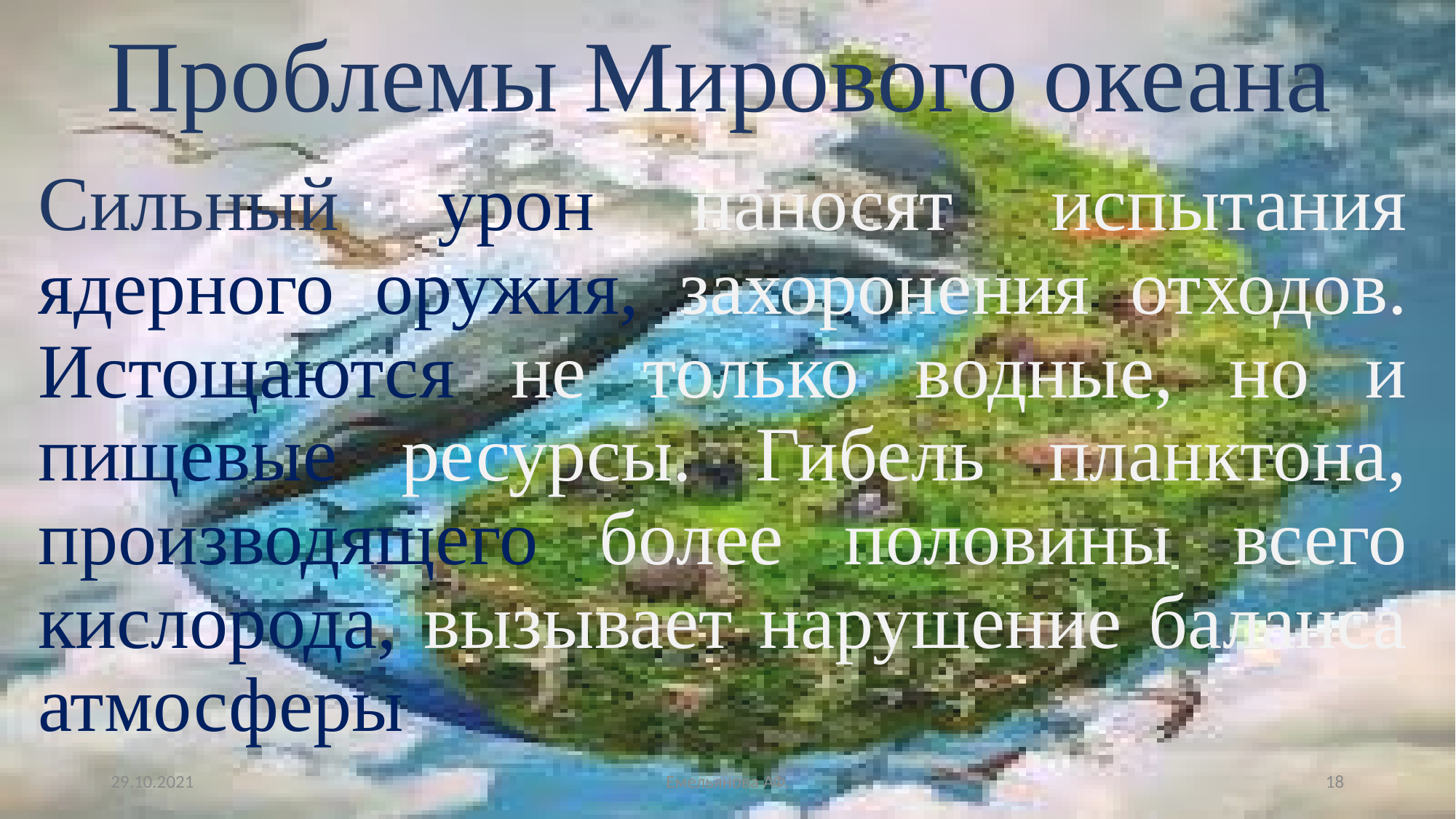

# Проблемы Мирового океана
Сильный урон наносят испытания ядерного оружия, захоронения отходов. Истощаются не только водные, но и пищевые ресурсы. Гибель планктона, производящего более половины всего кислорода, вызывает нарушение баланса атмосферы
29.10.2021
Емельянова АФ.
18